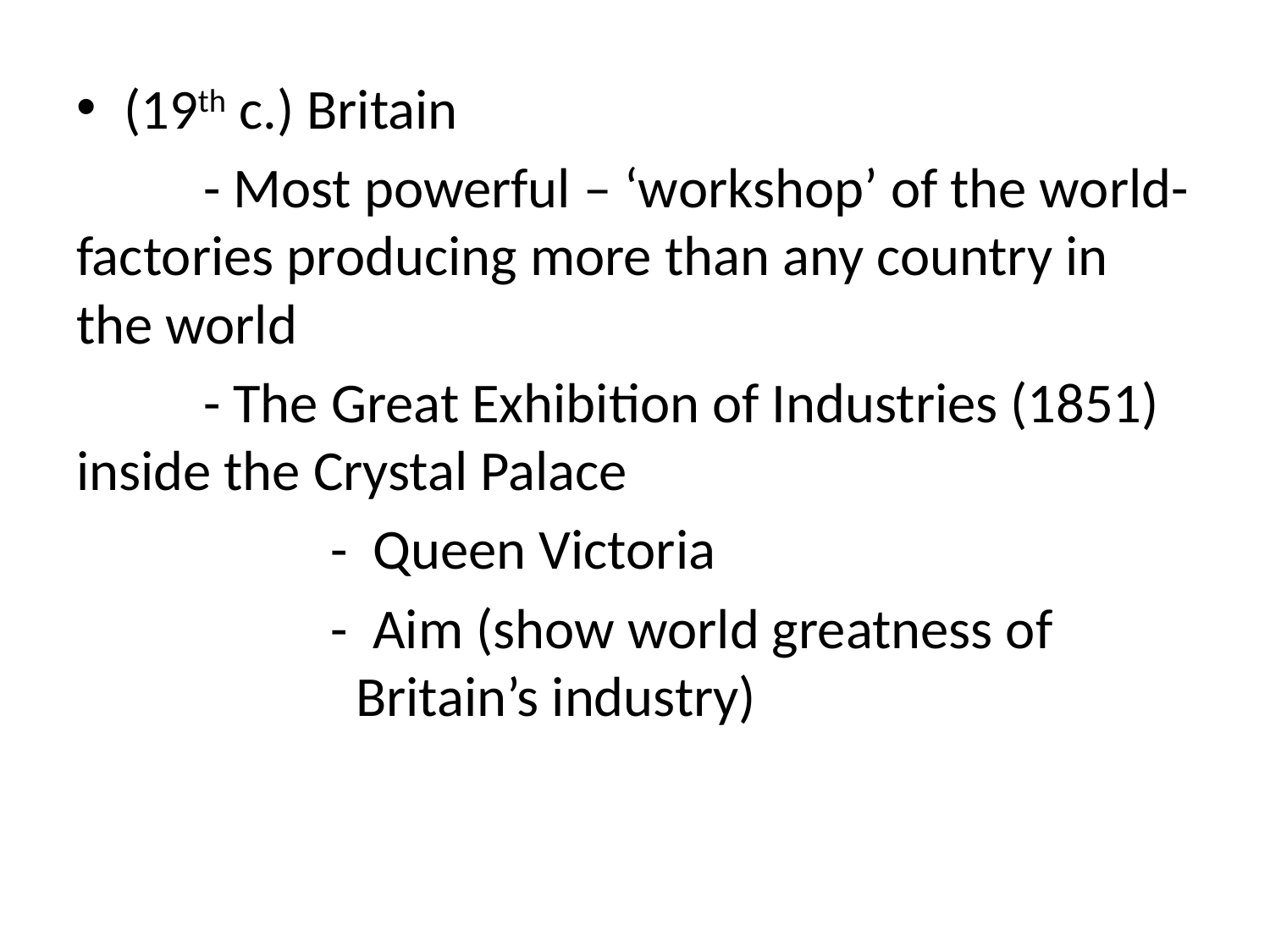

(19th c.) Britain
	- Most powerful – ‘workshop’ of the world- factories producing more than any country in the world
	- The Great Exhibition of Industries (1851) inside the Crystal Palace
		-  Queen Victoria
		-  Aim (show world greatness of 			  Britain’s industry)